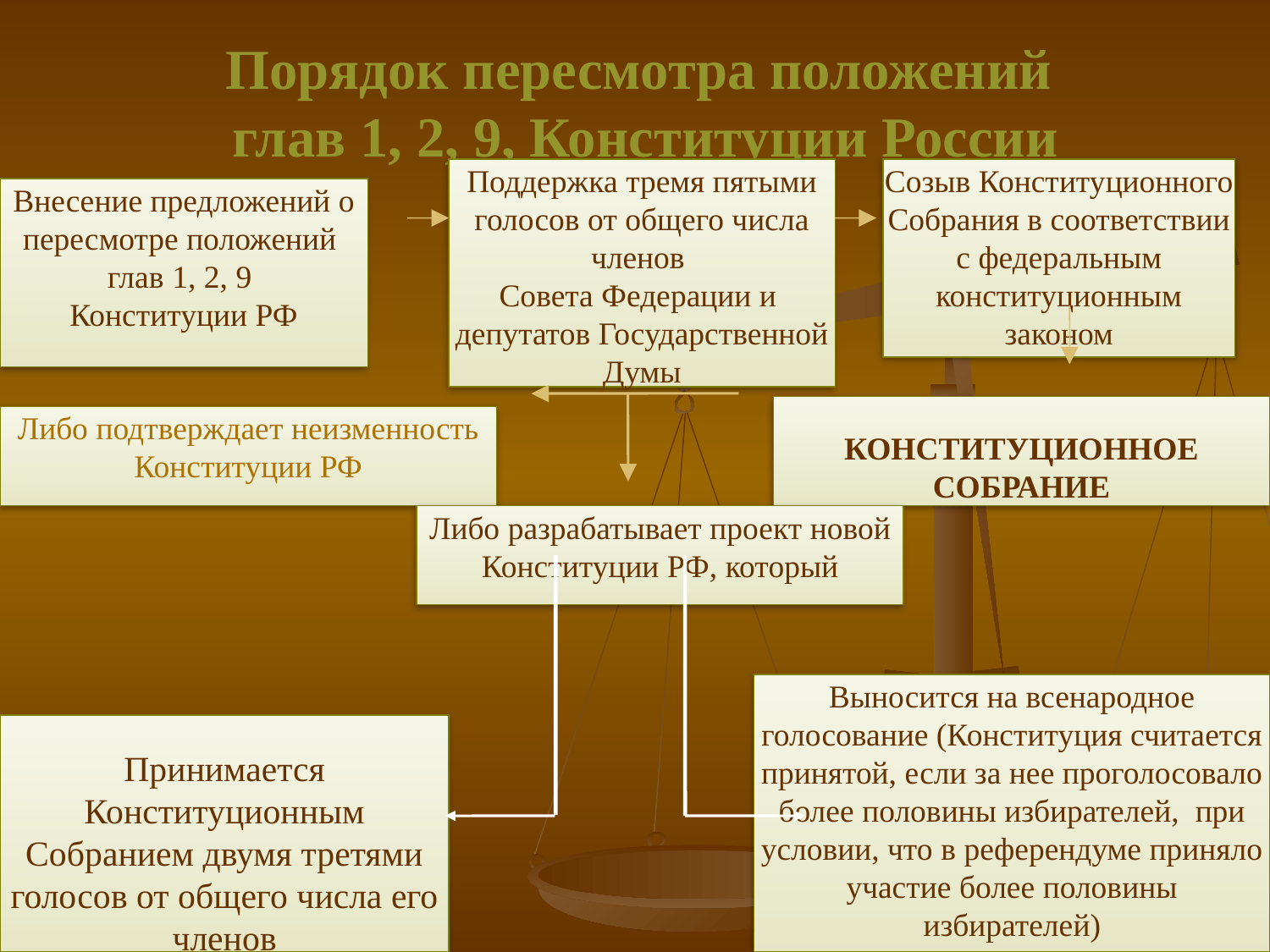

Порядок пересмотра положений
глав 1, 2, 9, Конституции России

Поддержка тремя пятыми голосов от общего числа членов
Совета Федерации и
депутатов Государственной Думы
Созыв Конституционного Собрания в соответствии с федеральным конституционным законом
Внесение предложений о пересмотре положений
глав 1, 2, 9
Конституции РФ

КОНСТИТУЦИОННОЕ СОБРАНИЕ
Либо подтверждает неизменность Конституции РФ

Либо разрабатывает проект новой Конституции РФ, который

Выносится на всенародное голосование (Конституция считается принятой, если за нее проголосовало более половины избирателей,  при условии, что в референдуме приняло участие более половины избирателей)

Принимается Конституционным Собранием двумя третями голосов от общего числа его членов